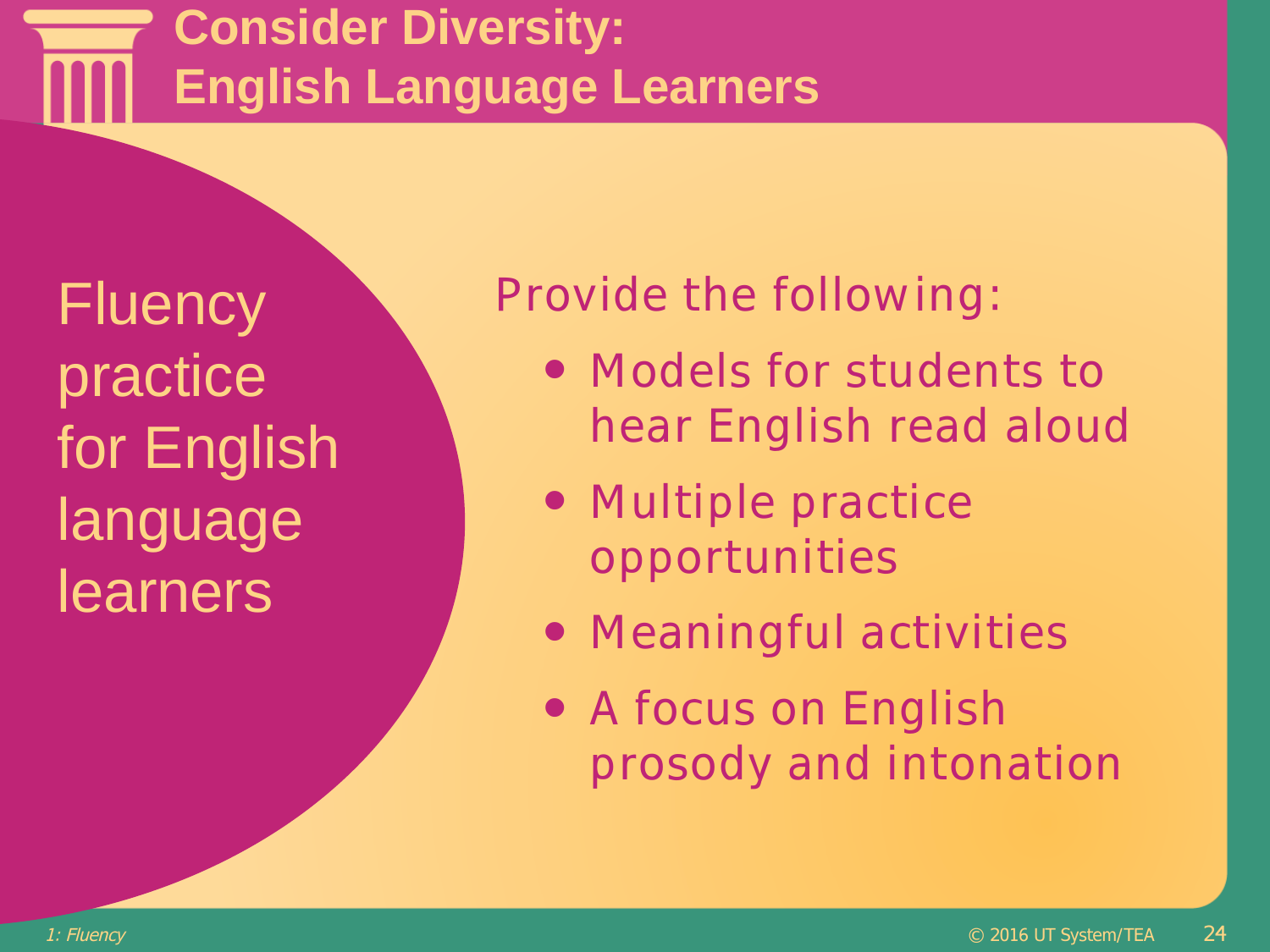

# Consider Diversity: English Language Learners

Provide the following:
Models for students to hear English read aloud
Multiple practice opportunities
Meaningful activities
A focus on English prosody and intonation
Fluency practice
for English language learners